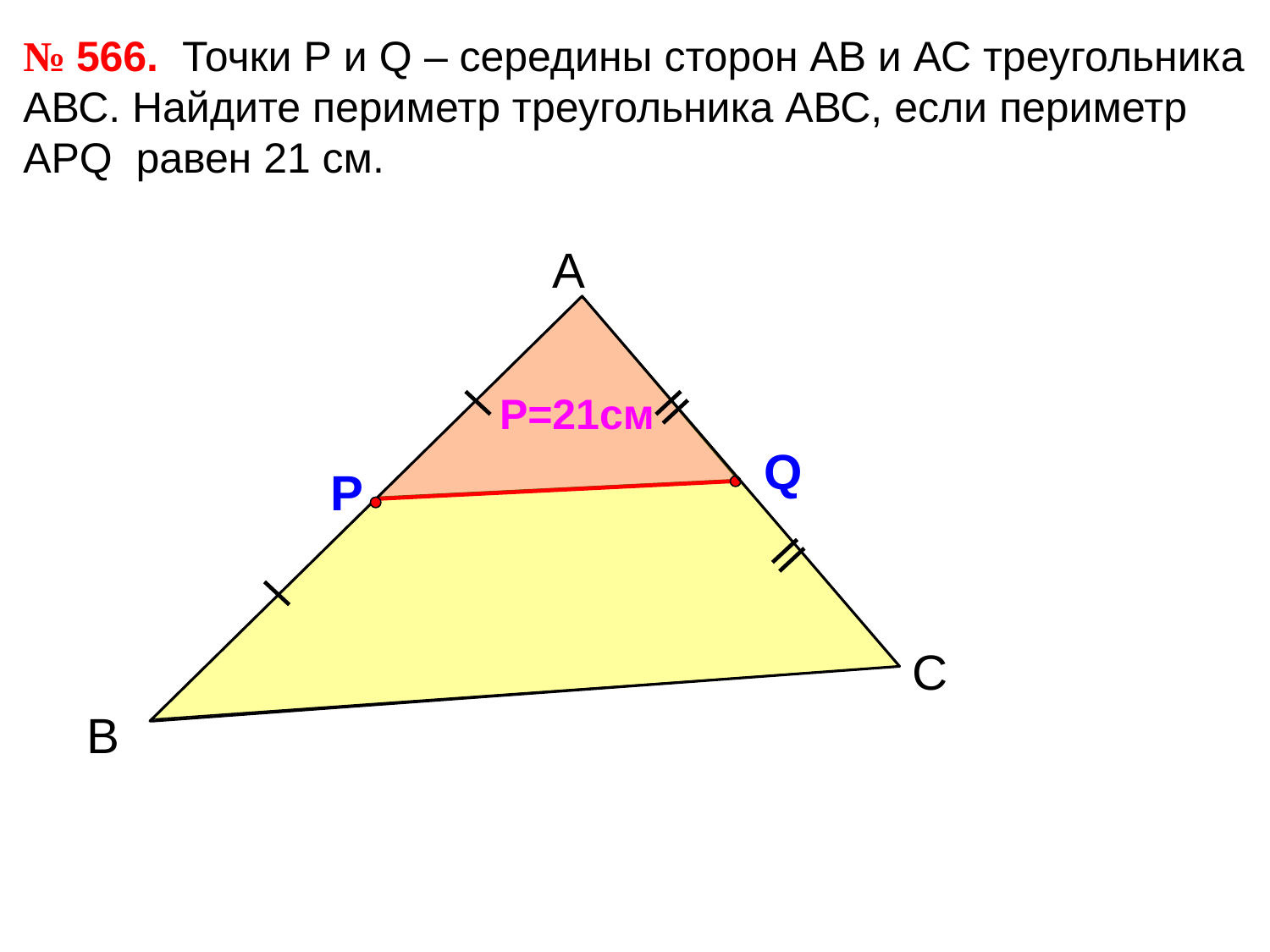

№ 566.  Точки Р и Q – середины сторон АВ и АС треугольника АВС. Найдите периметр треугольника АВС, если периметр АРQ  равен 21 см.
А

Р=21см

Q
Р

С
В